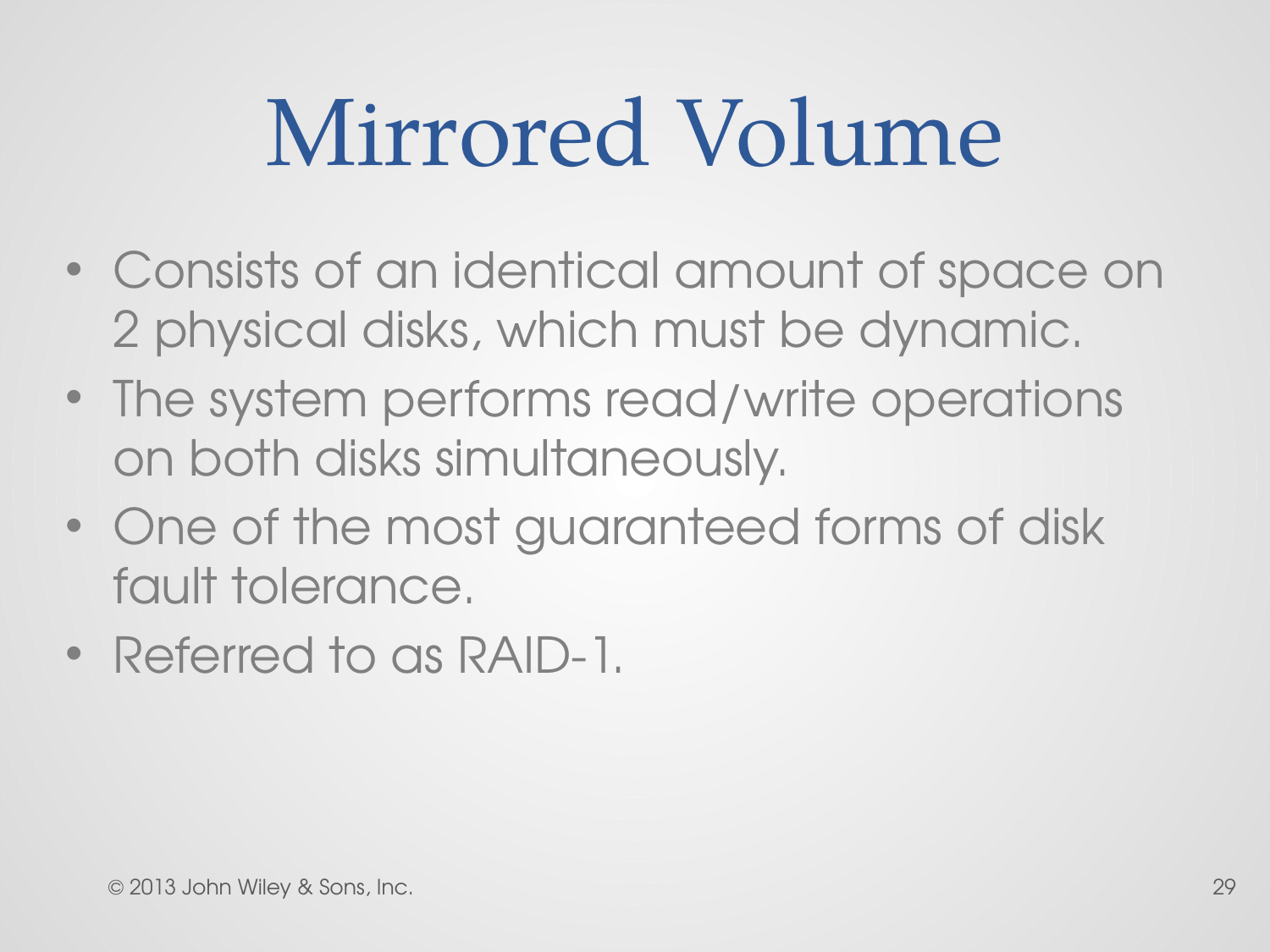

# Mirrored Volume
Consists of an identical amount of space on 2 physical disks, which must be dynamic.
The system performs read/write operations on both disks simultaneously.
One of the most guaranteed forms of disk fault tolerance.
Referred to as RAID-1.
© 2013 John Wiley & Sons, Inc.
29